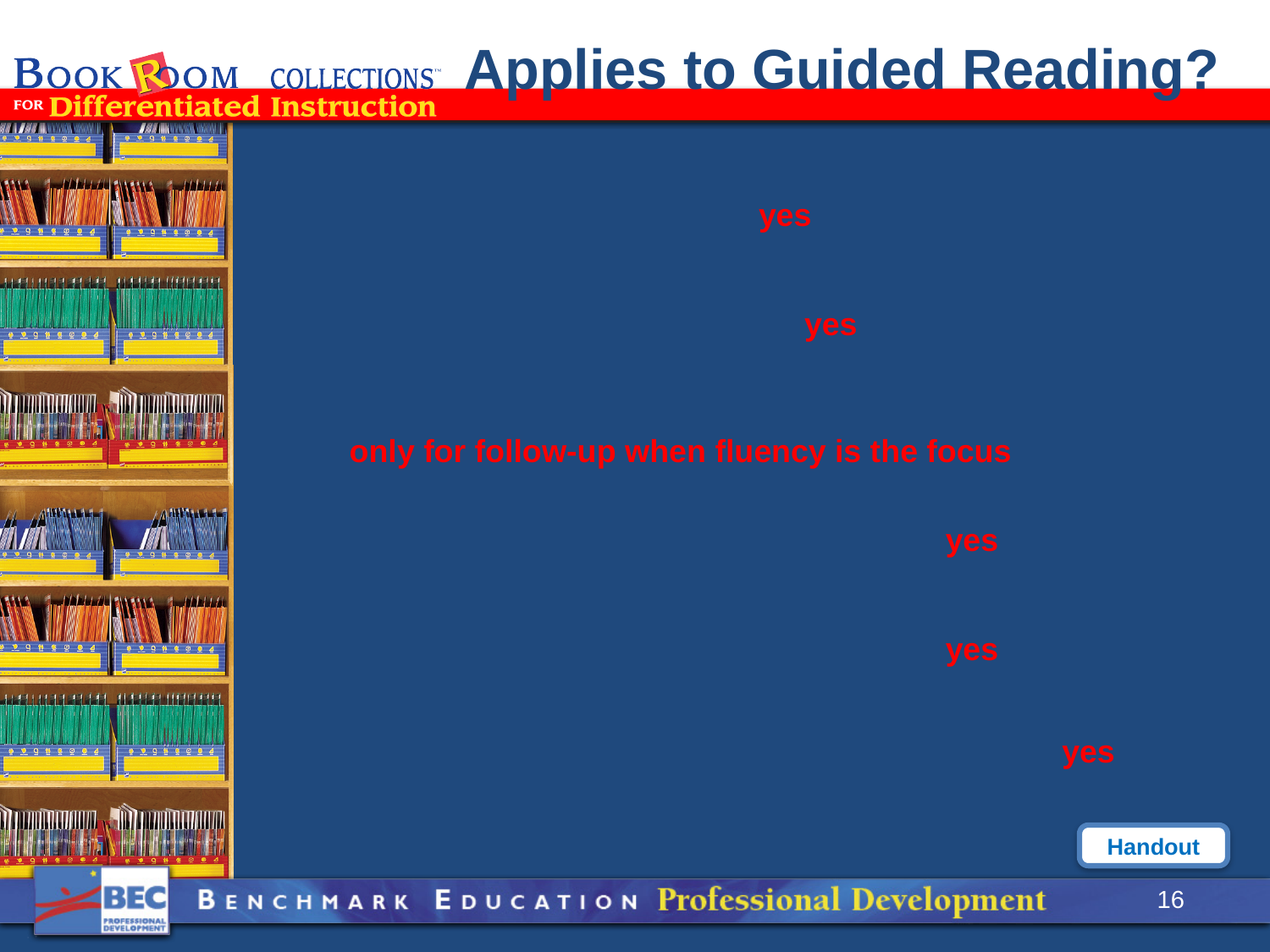

Applies to Guided Reading?

yes

yes
only for follow-up when fluency is the focus
yes
yes
yes
Handout